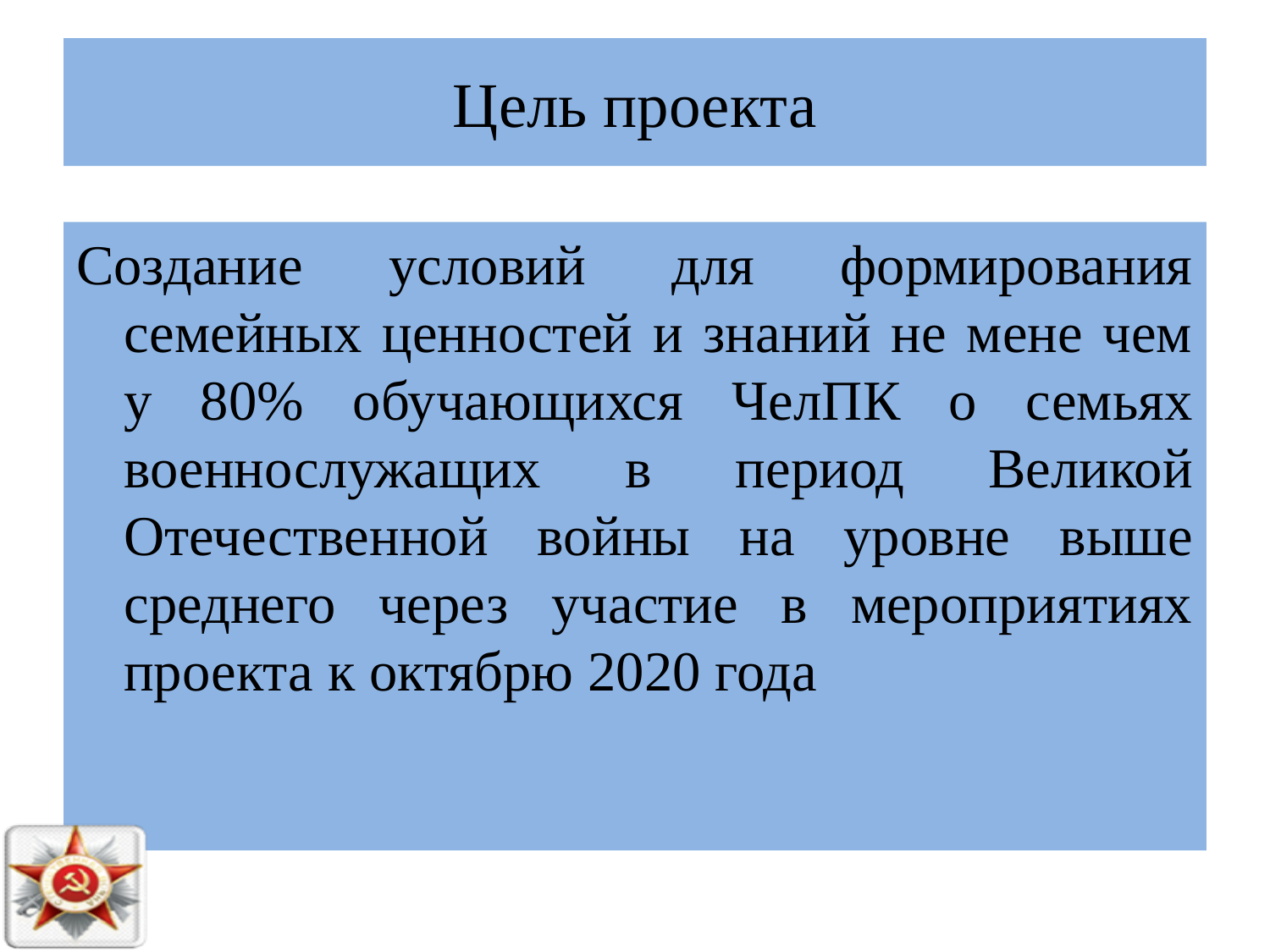

# Цель проекта
Создание условий для формирования семейных ценностей и знаний не мене чем у 80% обучающихся ЧелПК о семьях военнослужащих в период Великой Отечественной войны на уровне выше среднего через участие в мероприятиях проекта к октябрю 2020 года